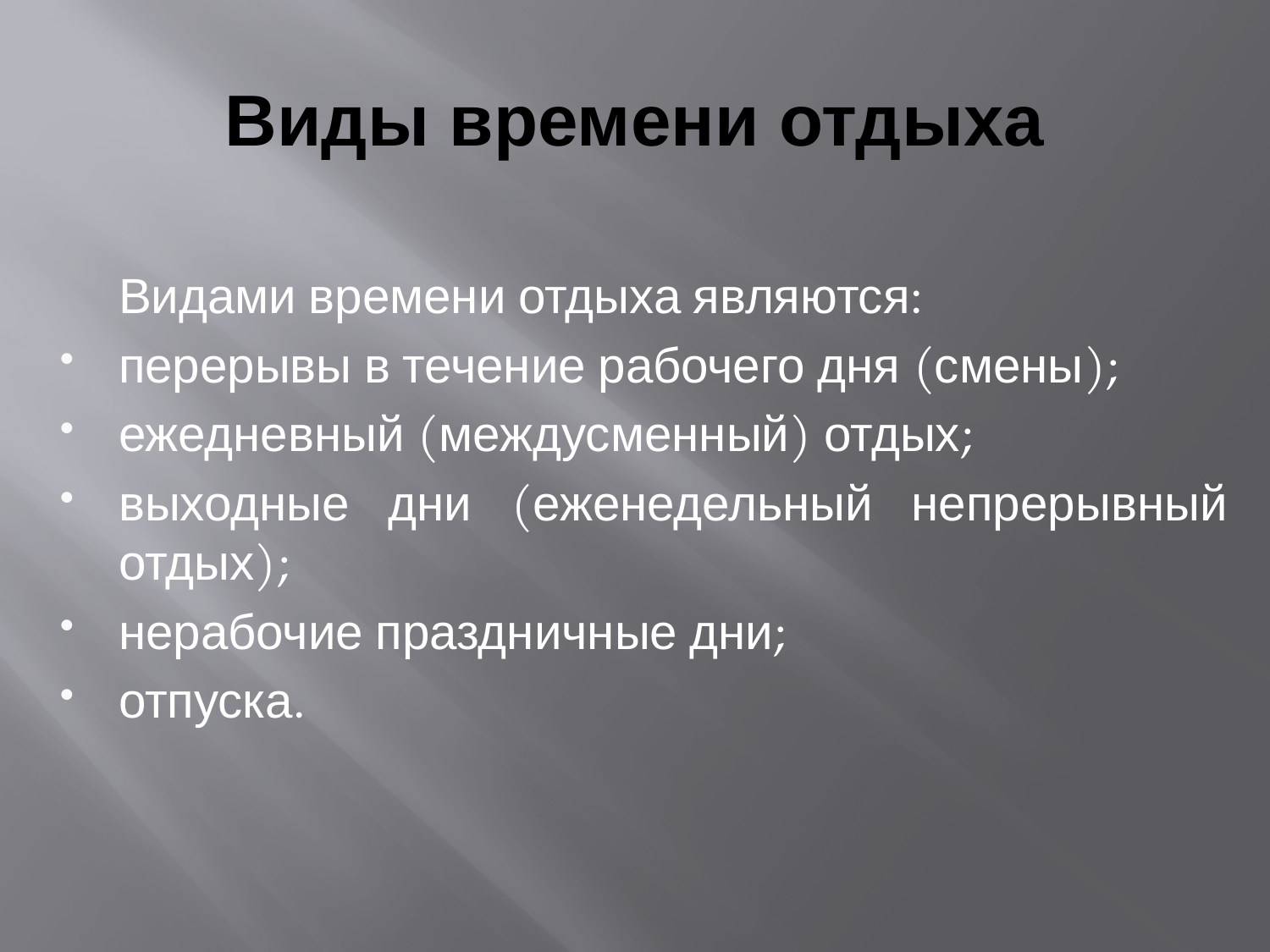

# Виды времени отдыха
	Видами времени отдыха являются:
перерывы в течение рабочего дня (смены);
ежедневный (междусменный) отдых;
выходные дни (еженедельный непрерывный отдых);
нерабочие праздничные дни;
отпуска.